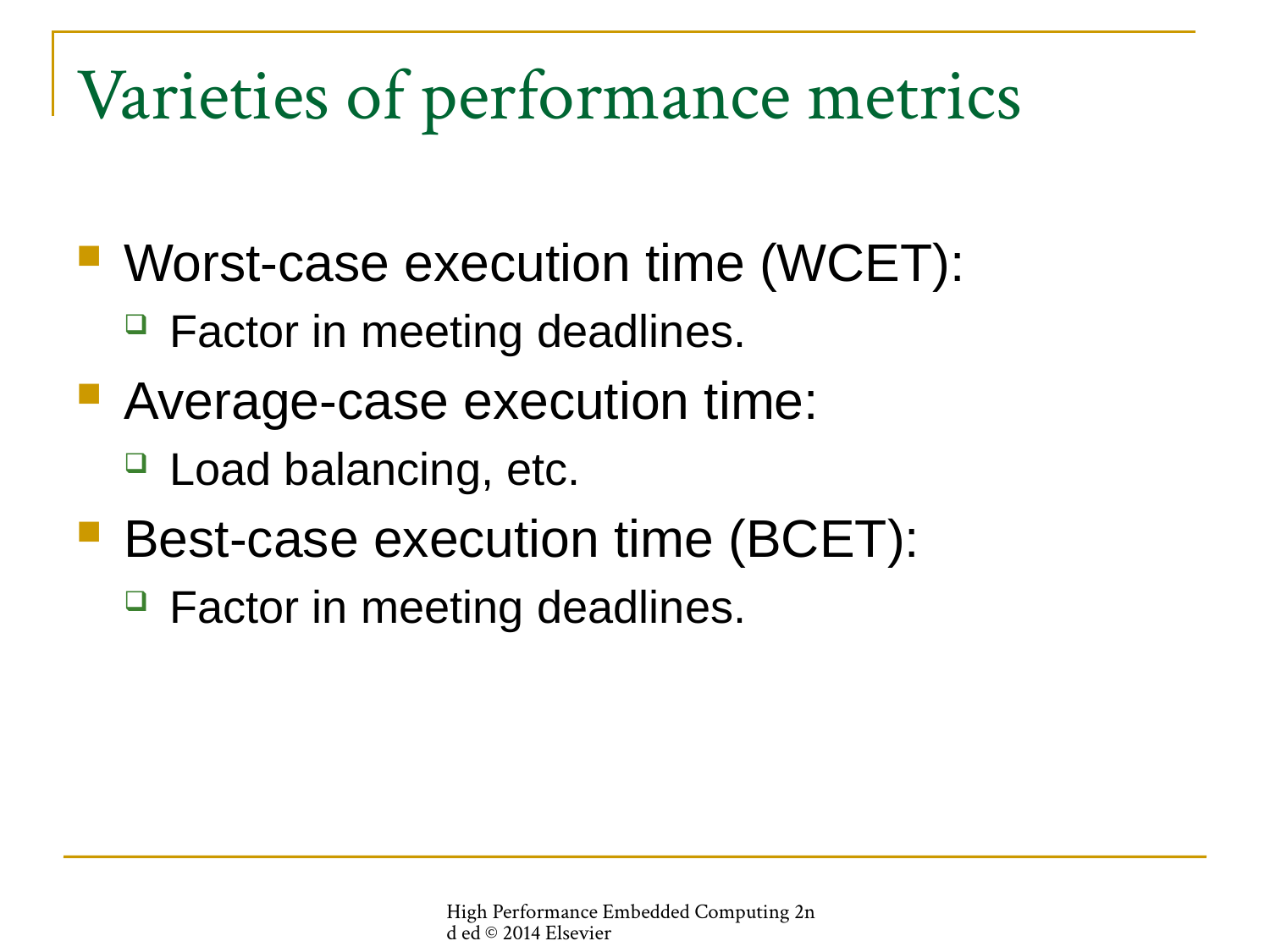

# Varieties of performance metrics
Worst-case execution time (WCET):
Factor in meeting deadlines.
Average-case execution time:
Load balancing, etc.
Best-case execution time (BCET):
Factor in meeting deadlines.
High Performance Embedded Computing 2nd ed © 2014 Elsevier